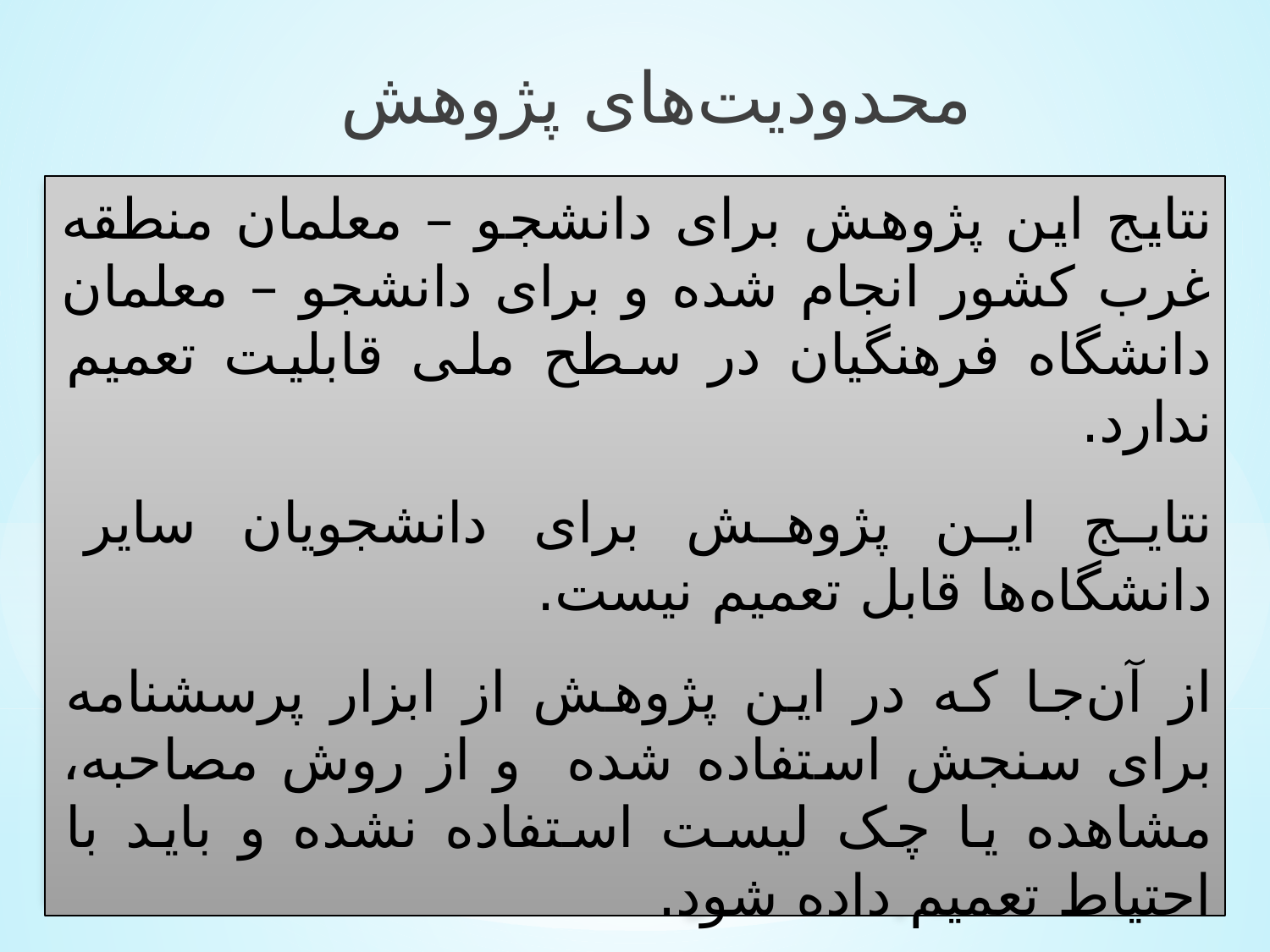

محدودیت‌های پژوهش

نتایج این پژوهش برای دانشجو – معلمان منطقه غرب کشور انجام شده و برای دانشجو – معلمان دانشگاه فرهنگیان در سطح ملی قابلیت تعمیم ندارد.

نتایج این پژوهش برای دانشجویان سایر دانشگاه‌ها قابل تعمیم نیست.

از آن‌جا که در این پژوهش از ابزار پرسشنامه برای سنجش استفاده شده  و از روش مصاحبه، مشاهده یا چک لیست استفاده نشده و باید با احتیاط تعمیم داده شود.